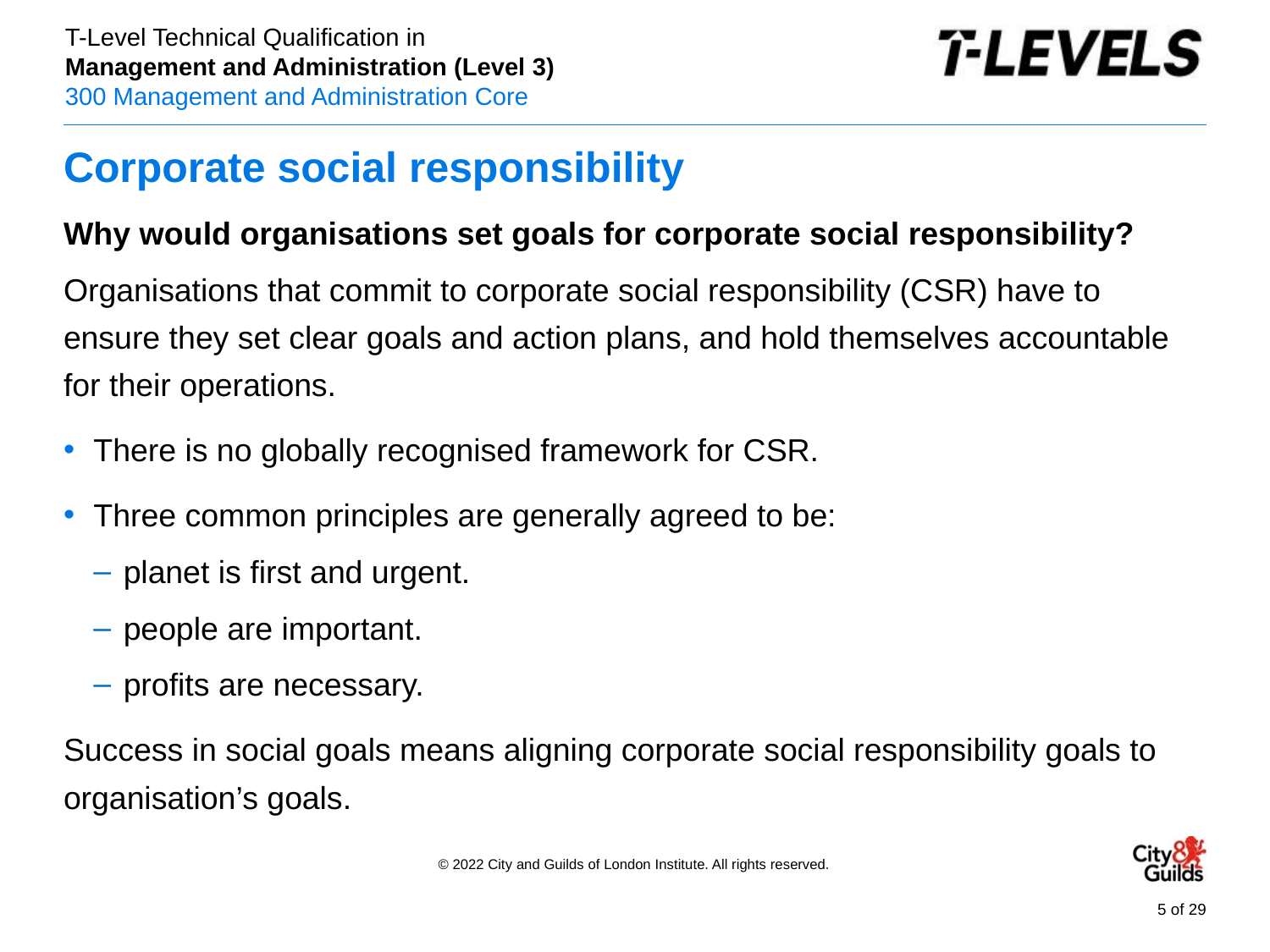

# Corporate social responsibility
Why would organisations set goals for corporate social responsibility?
Organisations that commit to corporate social responsibility (CSR) have to ensure they set clear goals and action plans, and hold themselves accountable for their operations.
There is no globally recognised framework for CSR.
Three common principles are generally agreed to be:
planet is first and urgent.
people are important.
profits are necessary.
Success in social goals means aligning corporate social responsibility goals to organisation’s goals.